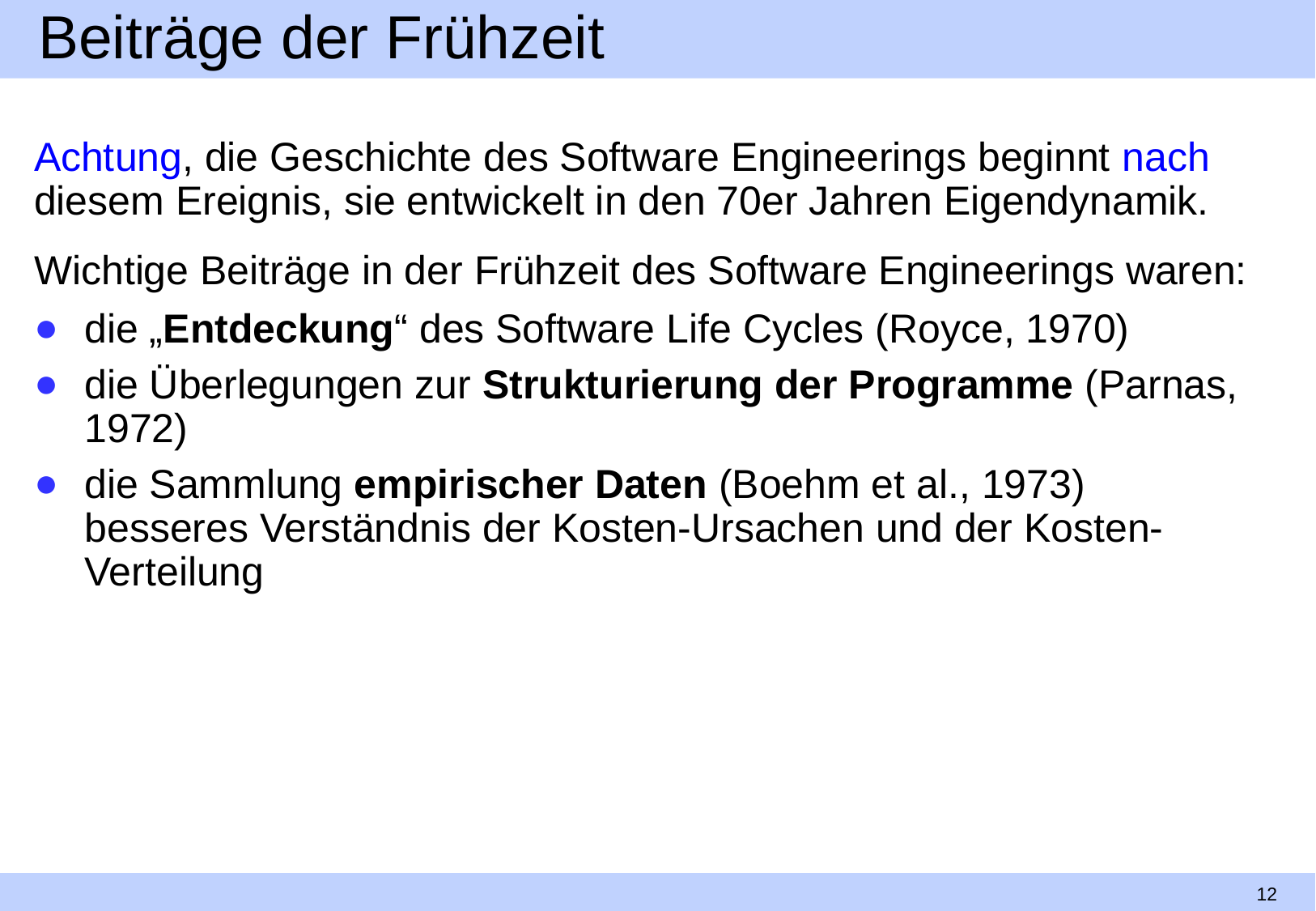

# Beiträge der Frühzeit
Achtung, die Geschichte des Software Engineerings beginnt nach diesem Ereignis, sie entwickelt in den 70er Jahren Eigendynamik.
Wichtige Beiträge in der Frühzeit des Software Engineerings waren:
die „Entdeckung“ des Software Life Cycles (Royce, 1970)
die Überlegungen zur Strukturierung der Programme (Parnas, 1972)
die Sammlung empirischer Daten (Boehm et al., 1973)
besseres Verständnis der Kosten-Ursachen und der Kosten-Verteilung

12